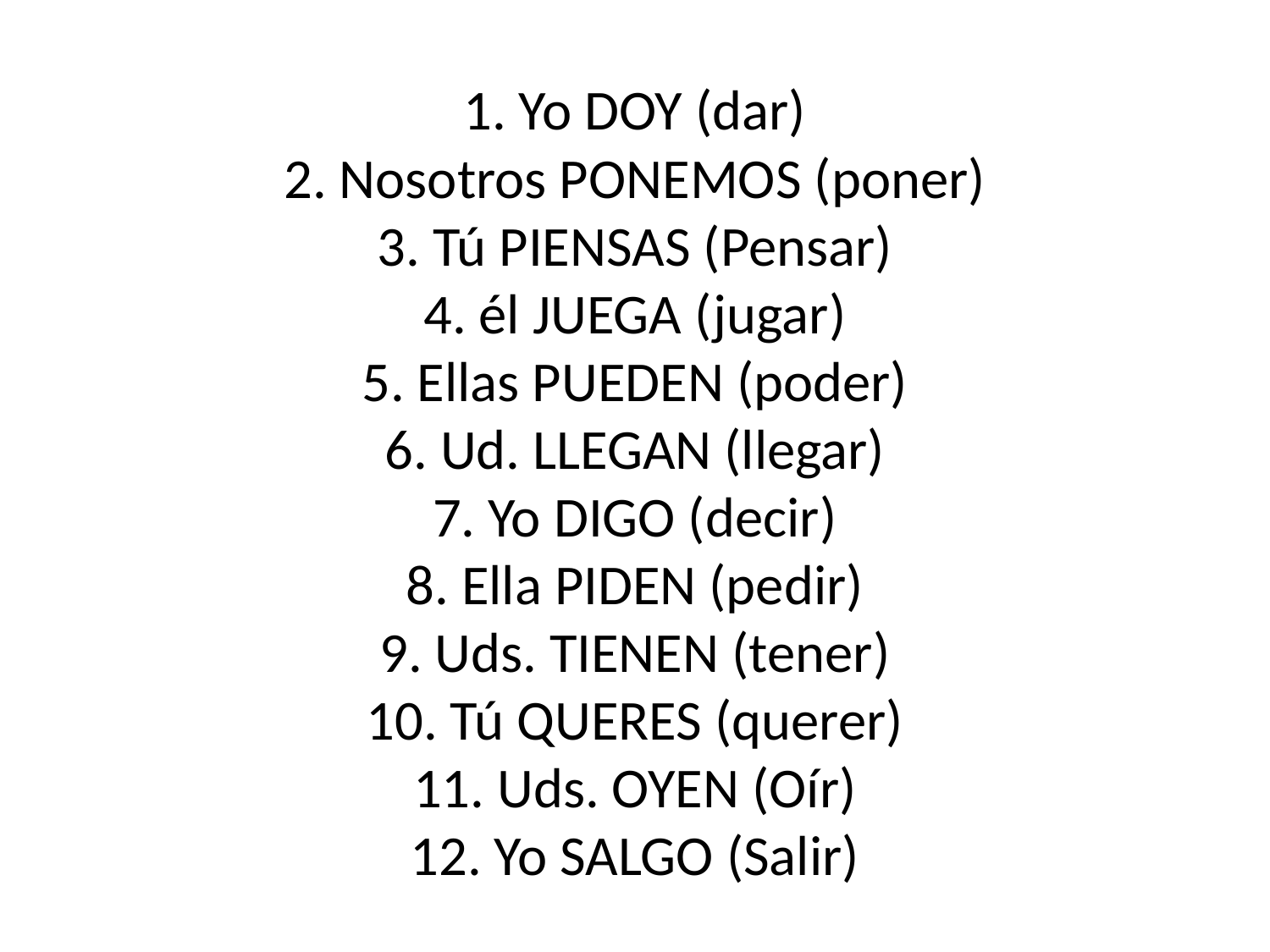

# 1. Yo DOY (dar) 2. Nosotros PONEMOS (poner) 3. Tú PIENSAS (Pensar) 4. él JUEGA (jugar) 5. Ellas PUEDEN (poder) 6. Ud. LLEGAN (llegar) 7. Yo DIGO (decir) 8. Ella PIDEN (pedir) 9. Uds. TIENEN (tener) 10. Tú QUERES (querer) 11. Uds. OYEN (Oír) 12. Yo SALGO (Salir)